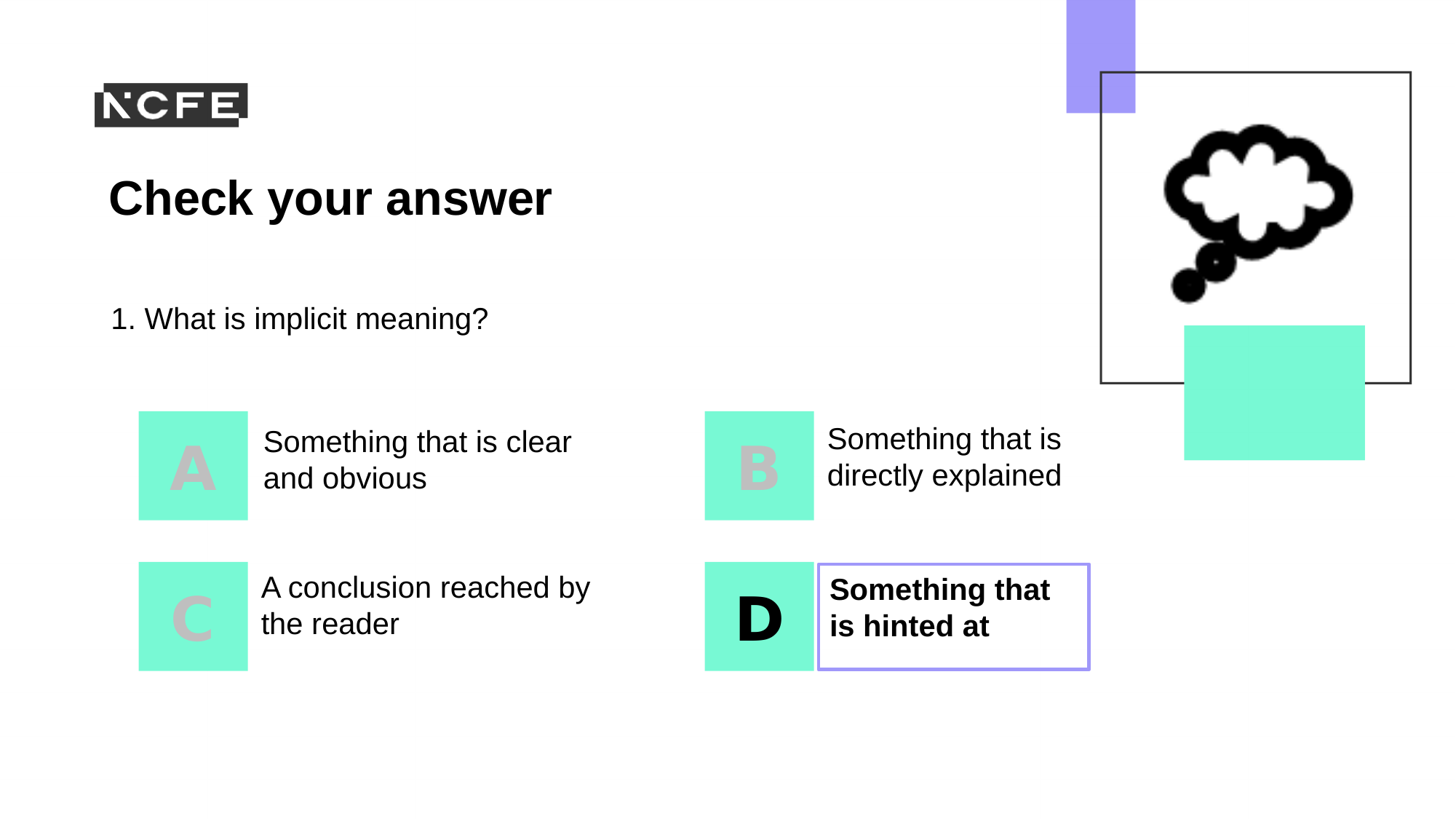

1. What is implicit meaning?
Something that is directly explained

Something that is clear and obvious
A conclusion reached by the reader
Something that is hinted at